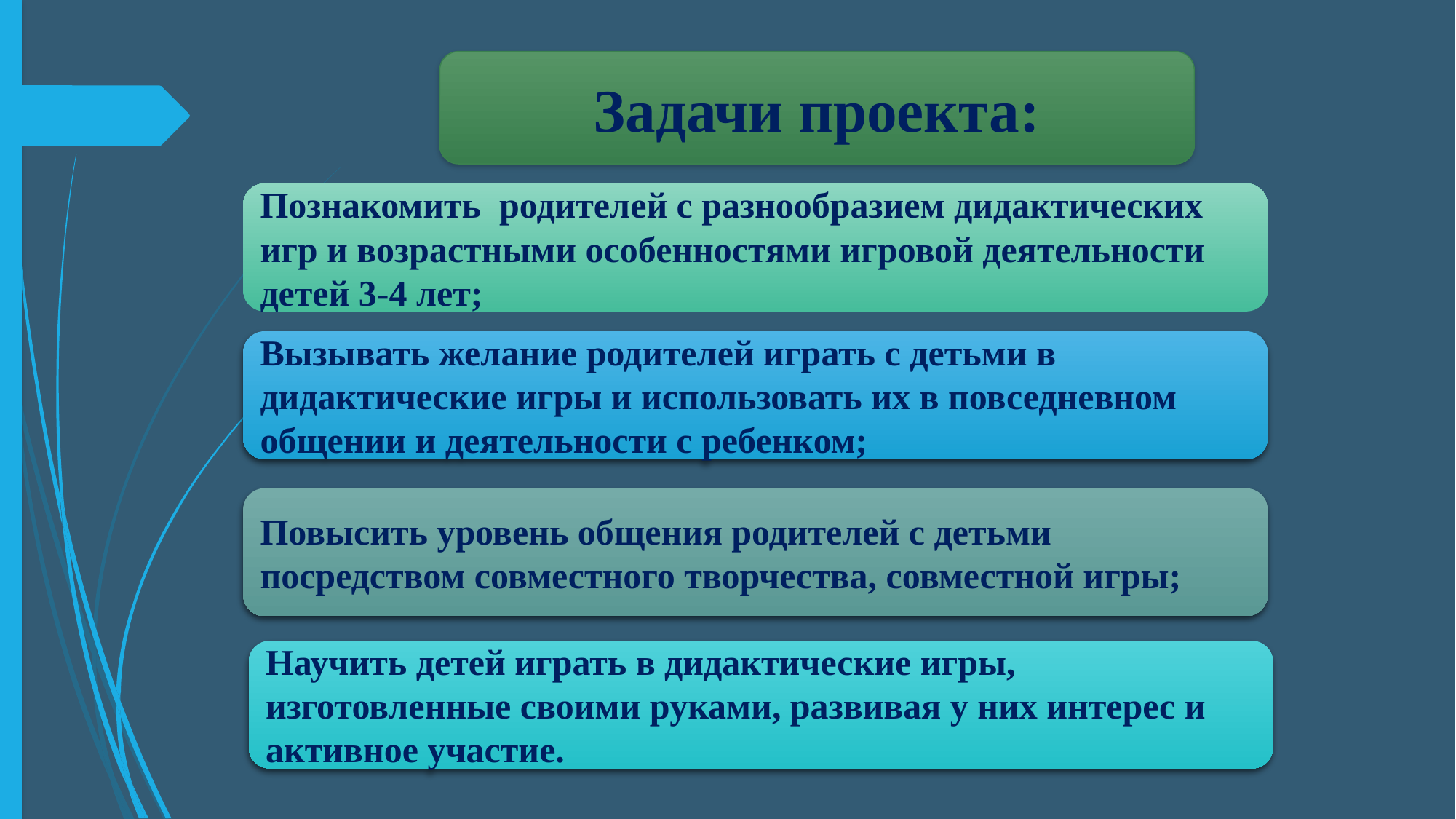

Задачи проекта:
Познакомить  родителей с разнообразием дидактических игр и возрастными особенностями игровой деятельности детей 3-4 лет;
Вызывать желание родителей играть с детьми в дидактические игры и использовать их в повседневном общении и деятельности с ребенком;
Повысить уровень общения родителей с детьми посредством совместного творчества, совместной игры;
Научить детей играть в дидактические игры, изготовленные своими руками, развивая у них интерес и активное участие.